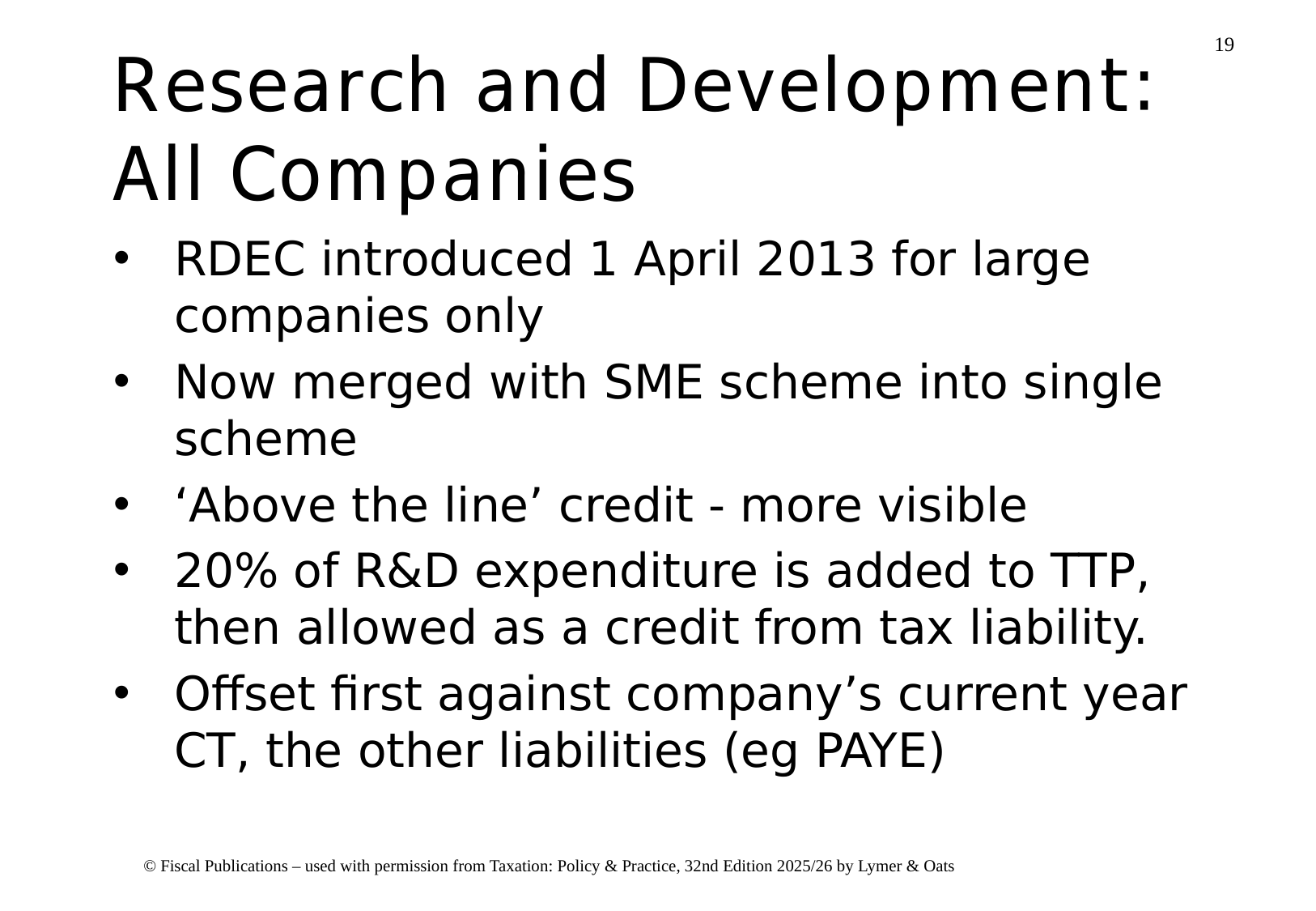

# Research and Development: All Companies
RDEC introduced 1 April 2013 for large companies only
Now merged with SME scheme into single scheme
‘Above the line’ credit - more visible
20% of R&D expenditure is added to TTP, then allowed as a credit from tax liability.
Offset first against company’s current year CT, the other liabilities (eg PAYE)